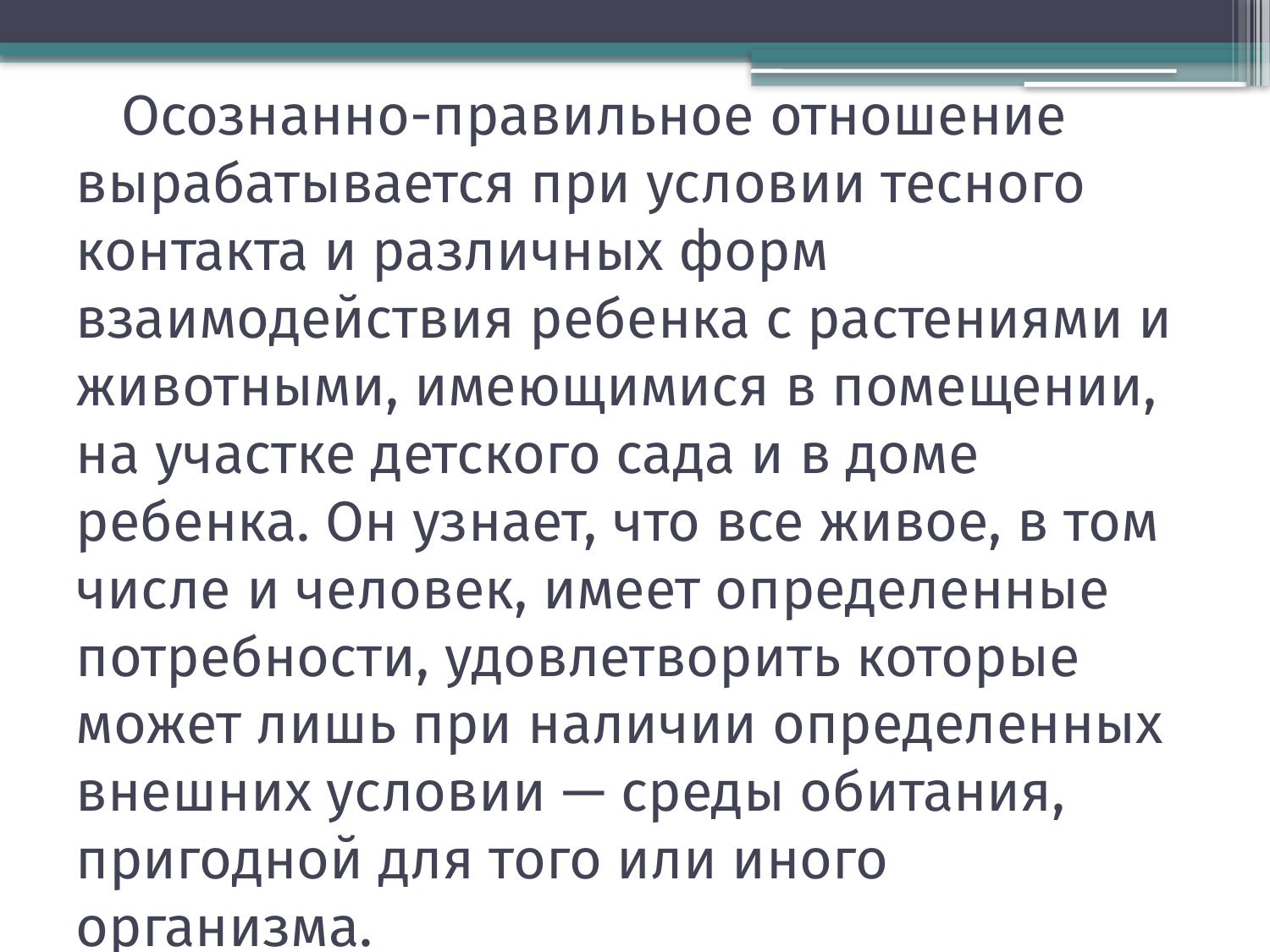

# Осознанно-правильное отношение вырабатывается при условии тесного контакта и различных форм взаимодействия ребенка с растениями и животными, имеющимися в помещении, на участке детского сада и в доме ребенка. Он узнает, что все живое, в том числе и человек, имеет определенные потребности, удовлетворить которые может лишь при наличии определенных внешних условии — среды обитания, пригодной для того или иного организма.